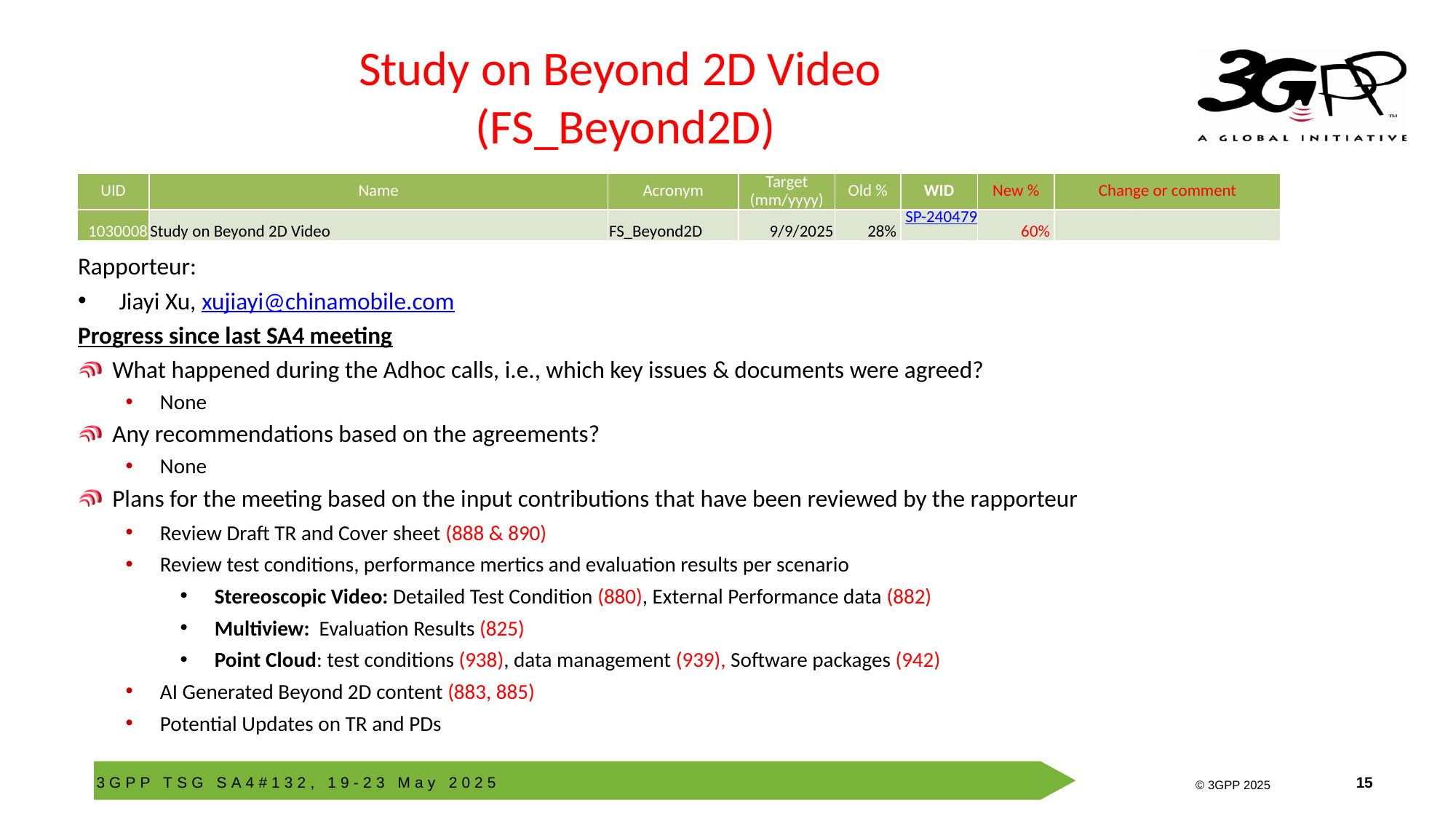

# Study on Beyond 2D Video (FS_Beyond2D)
| UID | Name | Acronym | Target (mm/yyyy) | Old % | WID | New % | Change or comment |
| --- | --- | --- | --- | --- | --- | --- | --- |
| 1030008 | Study on Beyond 2D Video | FS\_Beyond2D | 9/9/2025 | 28% | SP-240479 | 60% |  |
Rapporteur:
Jiayi Xu, xujiayi@chinamobile.com
Progress since last SA4 meeting
What happened during the Adhoc calls, i.e., which key issues & documents were agreed?
None
Any recommendations based on the agreements?
None
Plans for the meeting based on the input contributions that have been reviewed by the rapporteur
Review Draft TR and Cover sheet (888 & 890)
Review test conditions, performance mertics and evaluation results per scenario
Stereoscopic Video: Detailed Test Condition (880), External Performance data (882)
Multiview:  Evaluation Results (825)
Point Cloud: test conditions (938), data management (939), Software packages (942)
AI Generated Beyond 2D content (883, 885)
Potential Updates on TR and PDs